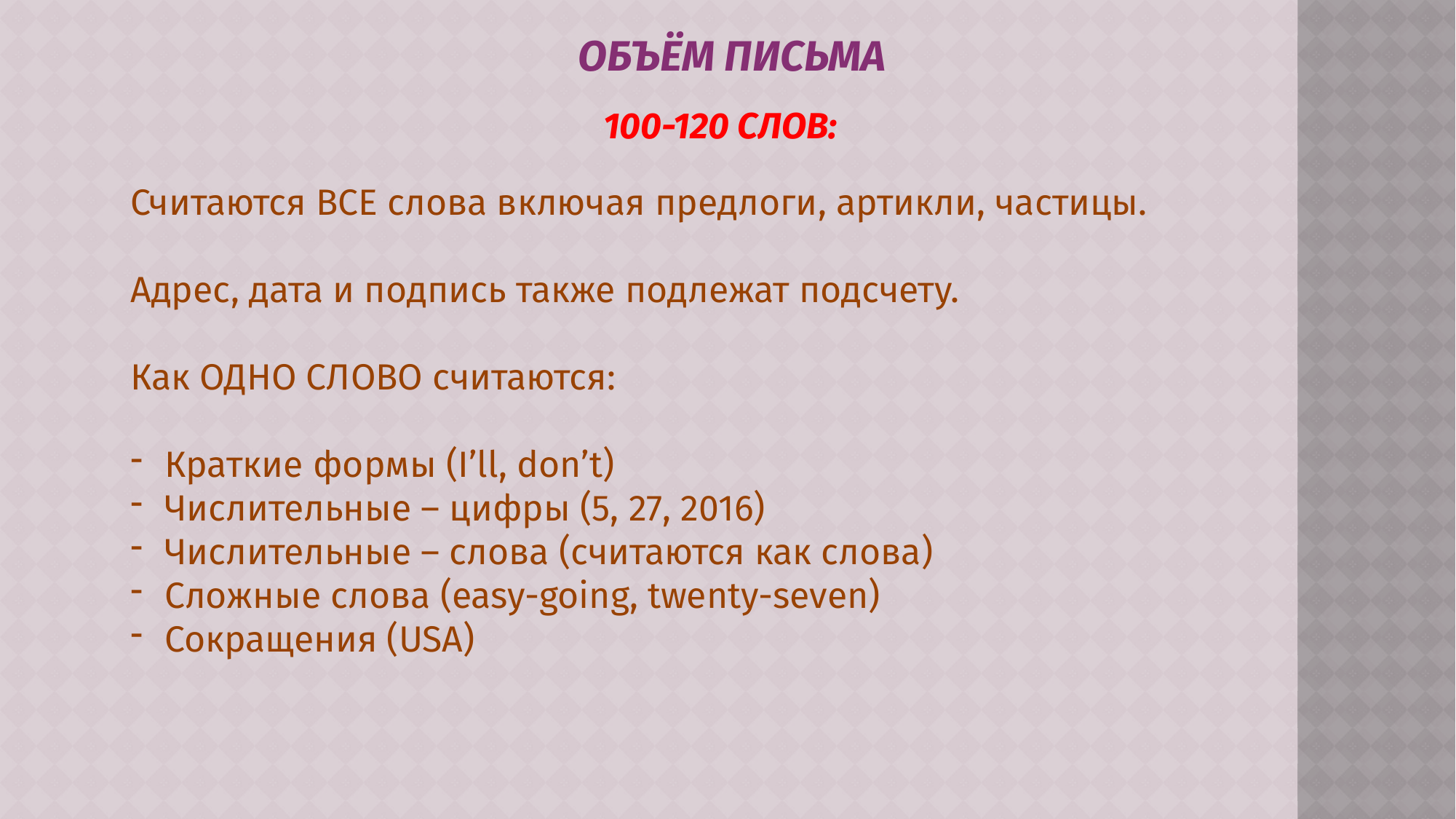

ОБЪЁМ ПИСЬМА
100-120 СЛОВ:

Считаются ВСЕ слова включая предлоги, артикли, частицы.

Адрес, дата и подпись также подлежат подсчету.

Как ОДНО СЛОВО считаются:

Краткие формы (I’ll, don’t)
Числительные – цифры (5, 27, 2016)
Числительные – слова (считаются как слова)
Сложные слова (easy-going, twenty-seven)
Сокращения (USA)